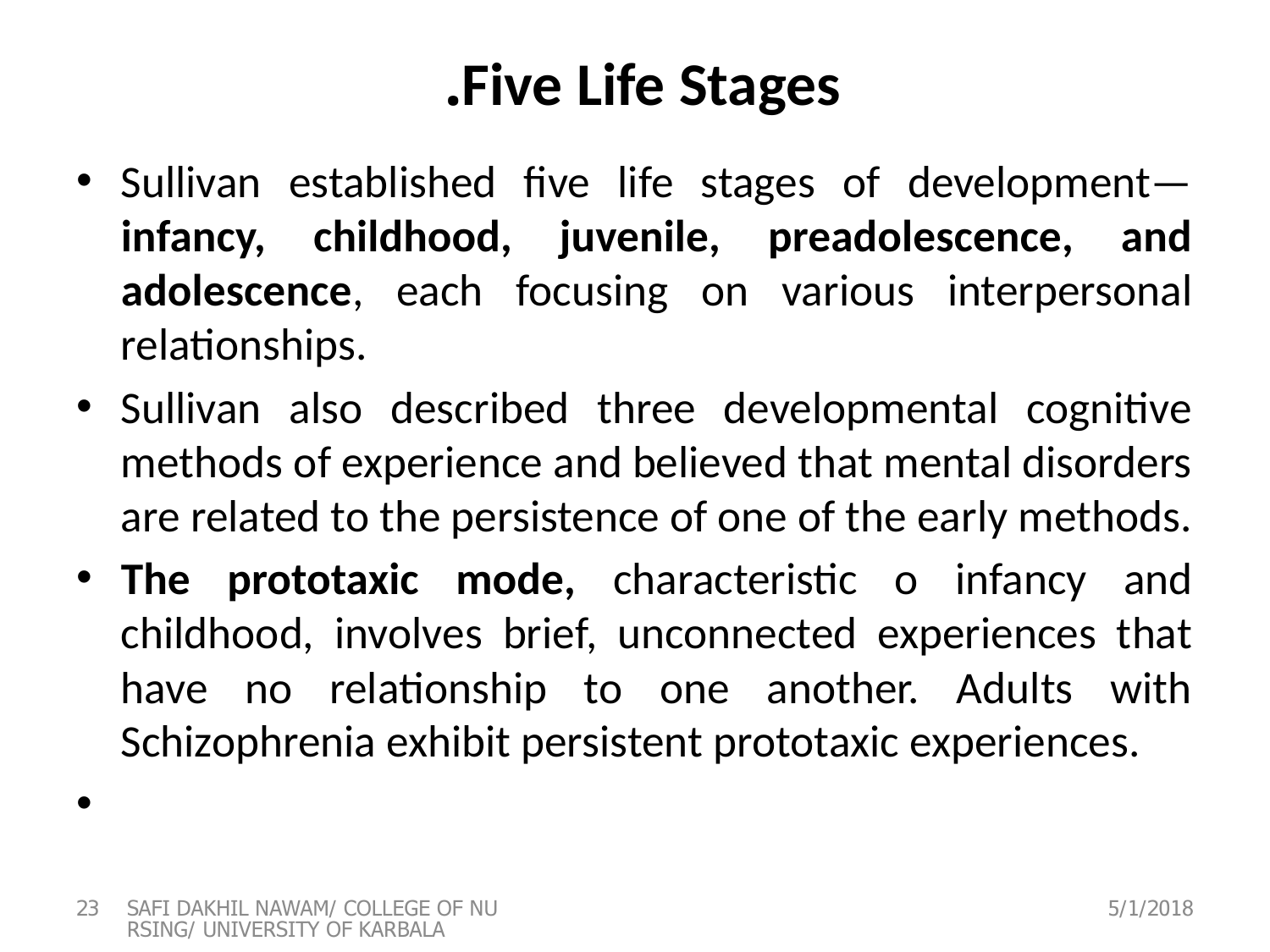

# Five Life Stages.
Sullivan established five life stages of development—infancy, childhood, juvenile, preadolescence, and adolescence, each focusing on various interpersonal relationships.
Sullivan also described three developmental cognitive methods of experience and believed that mental disorders are related to the persistence of one of the early methods.
The prototaxic mode, characteristic o infancy and childhood, involves brief, unconnected experiences that have no relationship to one another. Adults with Schizophrenia exhibit persistent prototaxic experiences.

23
SAFI DAKHIL NAWAM/ COLLEGE OF NURSING/ UNIVERSITY OF KARBALA
5/1/2018